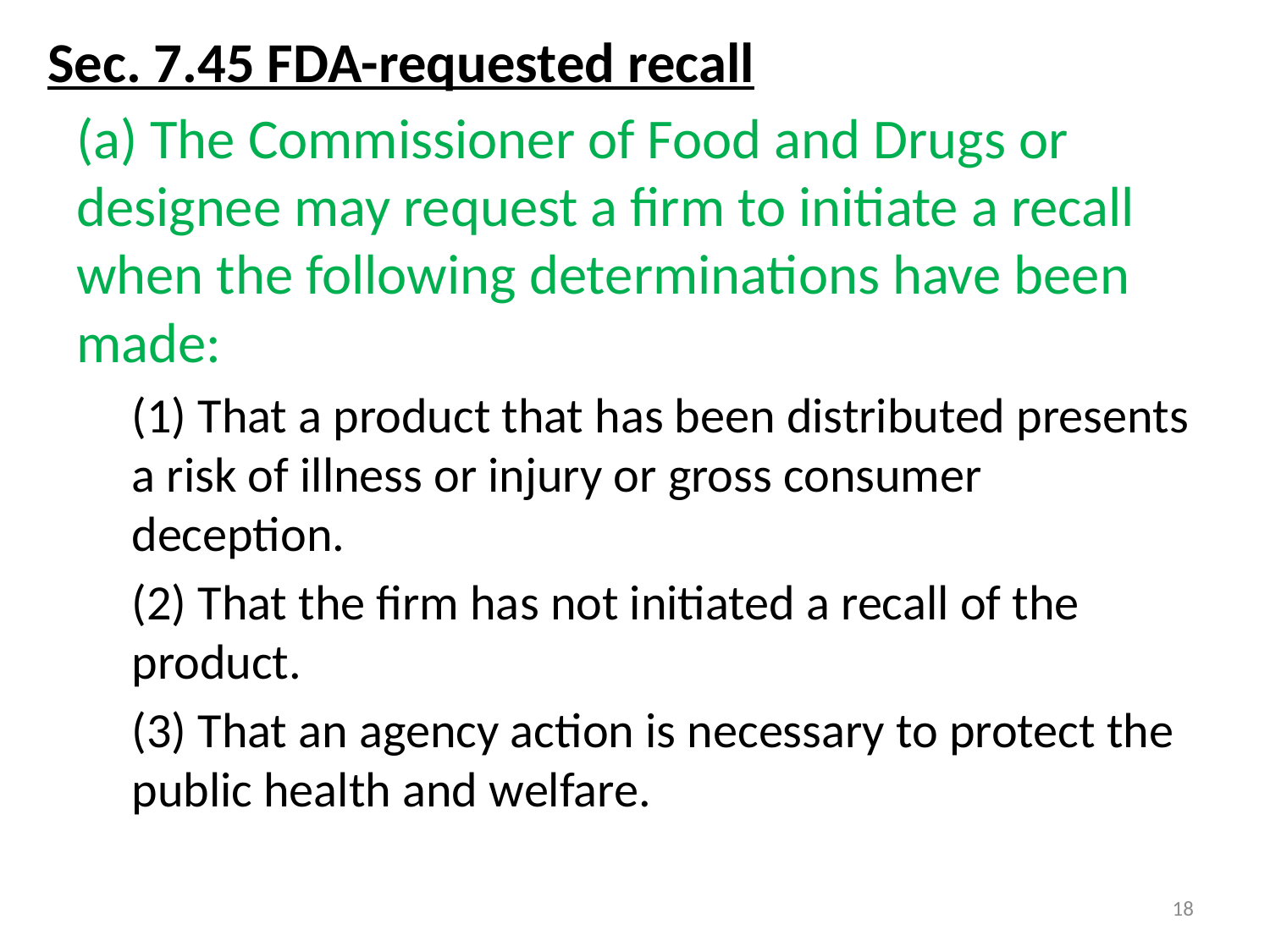

# Sec. 7.45 FDA-requested recall
(a) The Commissioner of Food and Drugs or designee may request a firm to initiate a recall when the following determinations have been made:
(1) That a product that has been distributed presents a risk of illness or injury or gross consumer deception.
(2) That the firm has not initiated a recall of the product.
(3) That an agency action is necessary to protect the public health and welfare.

18